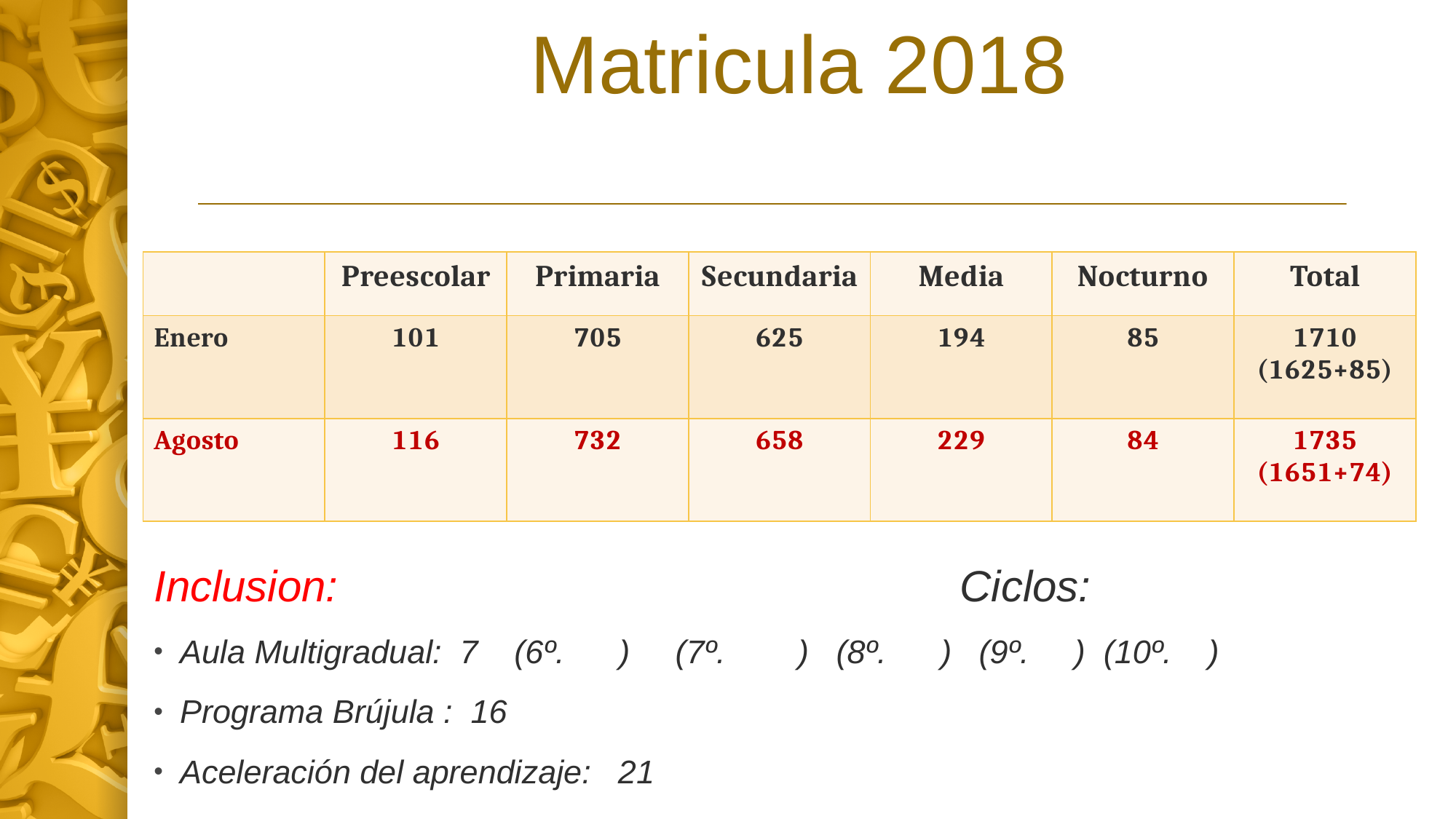

# Matricula 2018
|  | Preescolar | Primaria | Secundaria | Media | Nocturno | Total |
| --- | --- | --- | --- | --- | --- | --- |
| Enero | 101 | 705 | 625 | 194 | 85 | 1710 (1625+85) |
| Agosto | 116 | 732 | 658 | 229 | 84 | 1735 (1651+74) |

Inclusion:                                                   Ciclos:
Aula Multigradual:  7    (6º.      )     (7º.        )   (8º.      )   (9º.     )  (10º.    )
Programa Brújula :  16
Aceleración del aprendizaje:   21